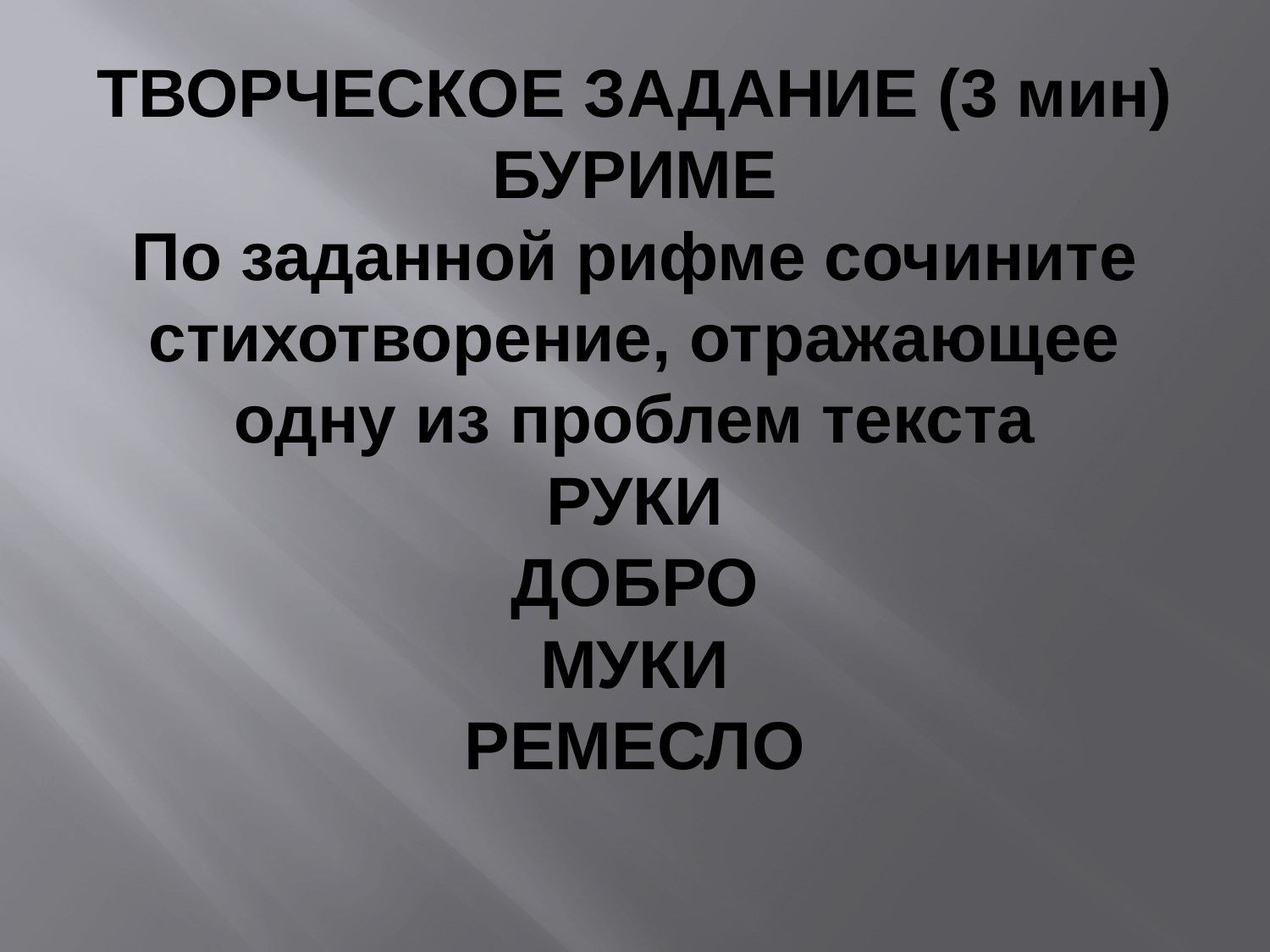

# ТВОРЧЕСКОЕ ЗАДАНИЕ (3 мин) БУРИМЕ По заданной рифме сочините стихотворение, отражающее одну из проблем текста РУКИ ДОБРО МУКИ РЕМЕСЛО